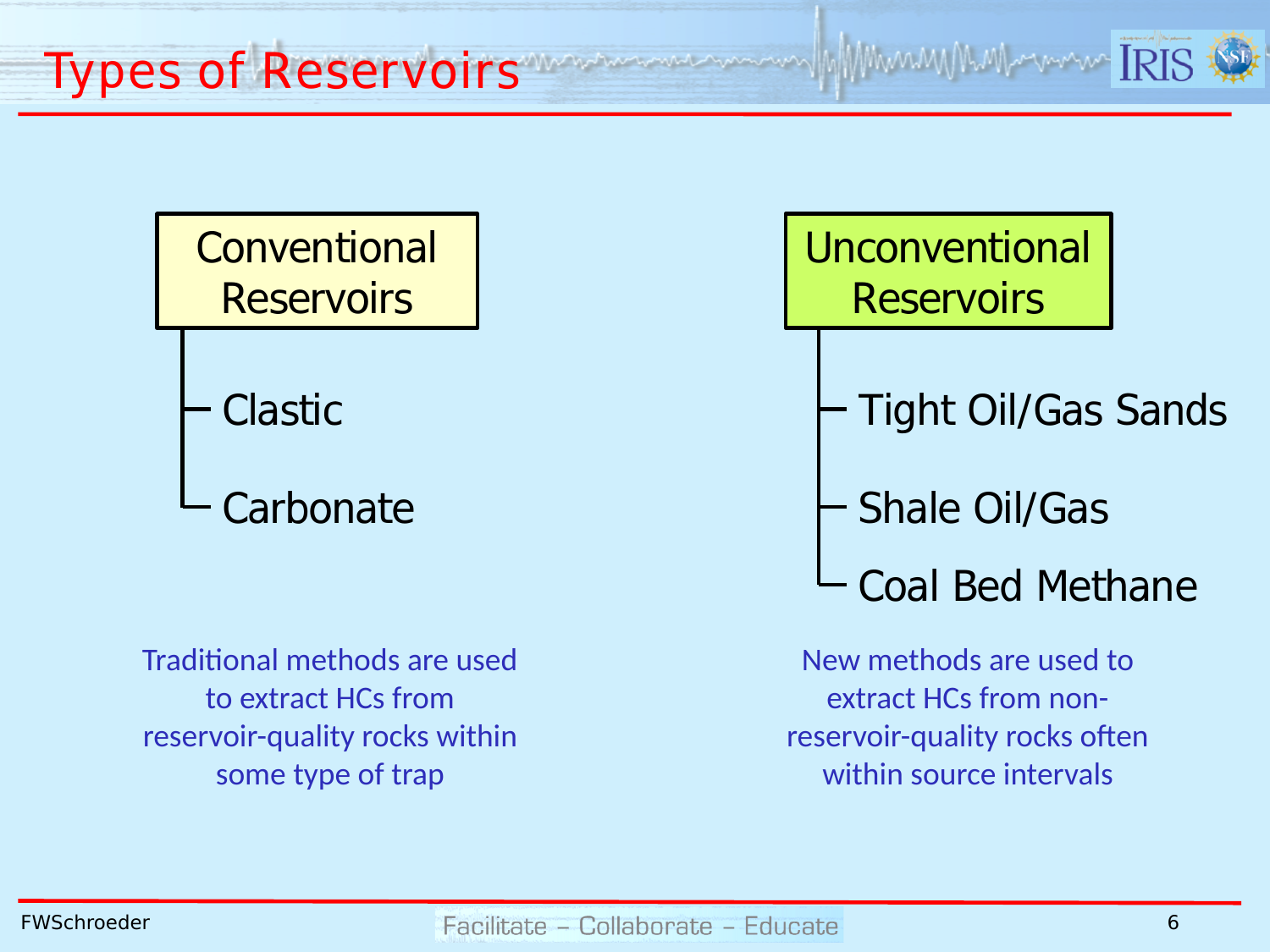

# Types of Reservoirs

Conventional
Reservoirs
Unconventional
Reservoirs
Clastic
Tight Oil/Gas Sands
Carbonate
Shale Oil/Gas
Coal Bed Methane
Traditional methods are used to extract HCs from reservoir-quality rocks within some type of trap
New methods are used to extract HCs from non-reservoir-quality rocks often within source intervals